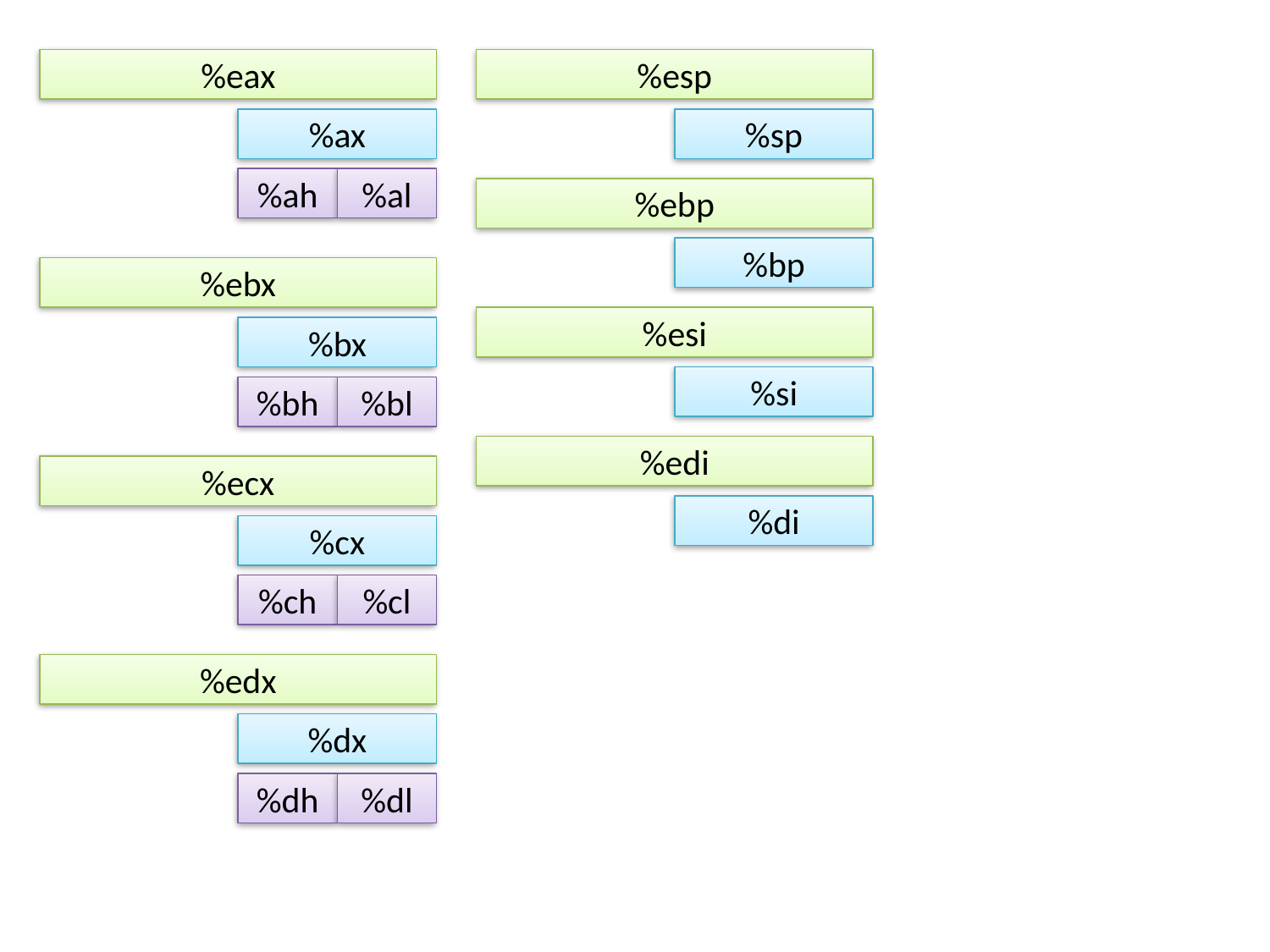

%eax
%esp
%sp
%ax
%ah
%al
%ebp
%bp
%ebx
%bx
%bh
%bl
%esi
%si
%edi
%di
%ecx
%cx
%ch
%cl
%edx
%dx
%dh
%dl